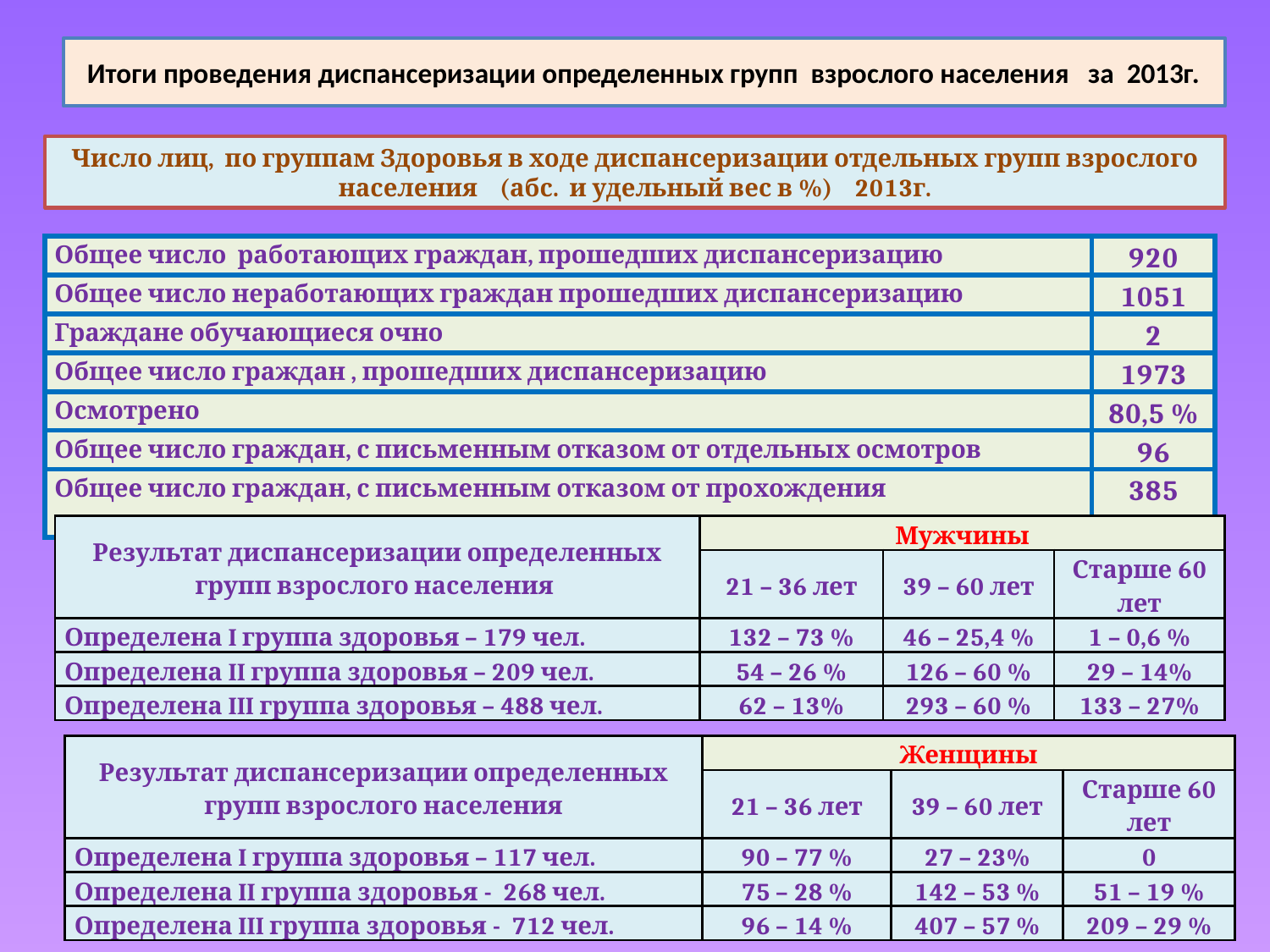

# Итоги проведения диспансеризации определенных групп  взрослого населения   за  2013г.
Число лиц,  по группам Здоровья в ходе диспансеризации отдельных групп взрослого населения    (абс.  и удельный вес в %)    2013г.
| Общее число работающих граждан, прошедших диспансеризацию | 920 |
| --- | --- |
| Общее число неработающих граждан прошедших диспансеризацию | 1051 |
| Граждане обучающиеся очно | 2 |
| Общее число граждан , прошедших диспансеризацию | 1973 |
| Осмотрено | 80,5 % |
| Общее число граждан, с письменным отказом от отдельных осмотров | 96 |
| Общее число граждан, с письменным отказом от прохождения диспансеризации | 385 |
| Результат диспансеризации определенных групп взрослого населения | Мужчины |  |  |
| --- | --- | --- | --- |
|  | 21 – 36 лет | 39 – 60 лет | Старше 60 лет |
| Определена I группа здоровья – 179 чел. | 132 – 73 % | 46 – 25,4 % | 1 – 0,6 % |
| Определена II группа здоровья – 209 чел. | 54 – 26 % | 126 – 60 % | 29 – 14% |
| Определена III группа здоровья – 488 чел. | 62 – 13% | 293 – 60 % | 133 – 27% |
| Результат диспансеризации определенных групп взрослого населения | Женщины |  |  |
| --- | --- | --- | --- |
|  | 21 – 36 лет | 39 – 60 лет | Старше 60 лет |
| Определена I группа здоровья – 117 чел. | 90 – 77 % | 27 – 23% | 0 |
| Определена II группа здоровья - 268 чел. | 75 – 28 % | 142 – 53 % | 51 – 19 % |
| Определена III группа здоровья - 712 чел. | 96 – 14 % | 407 – 57 % | 209 – 29 % |